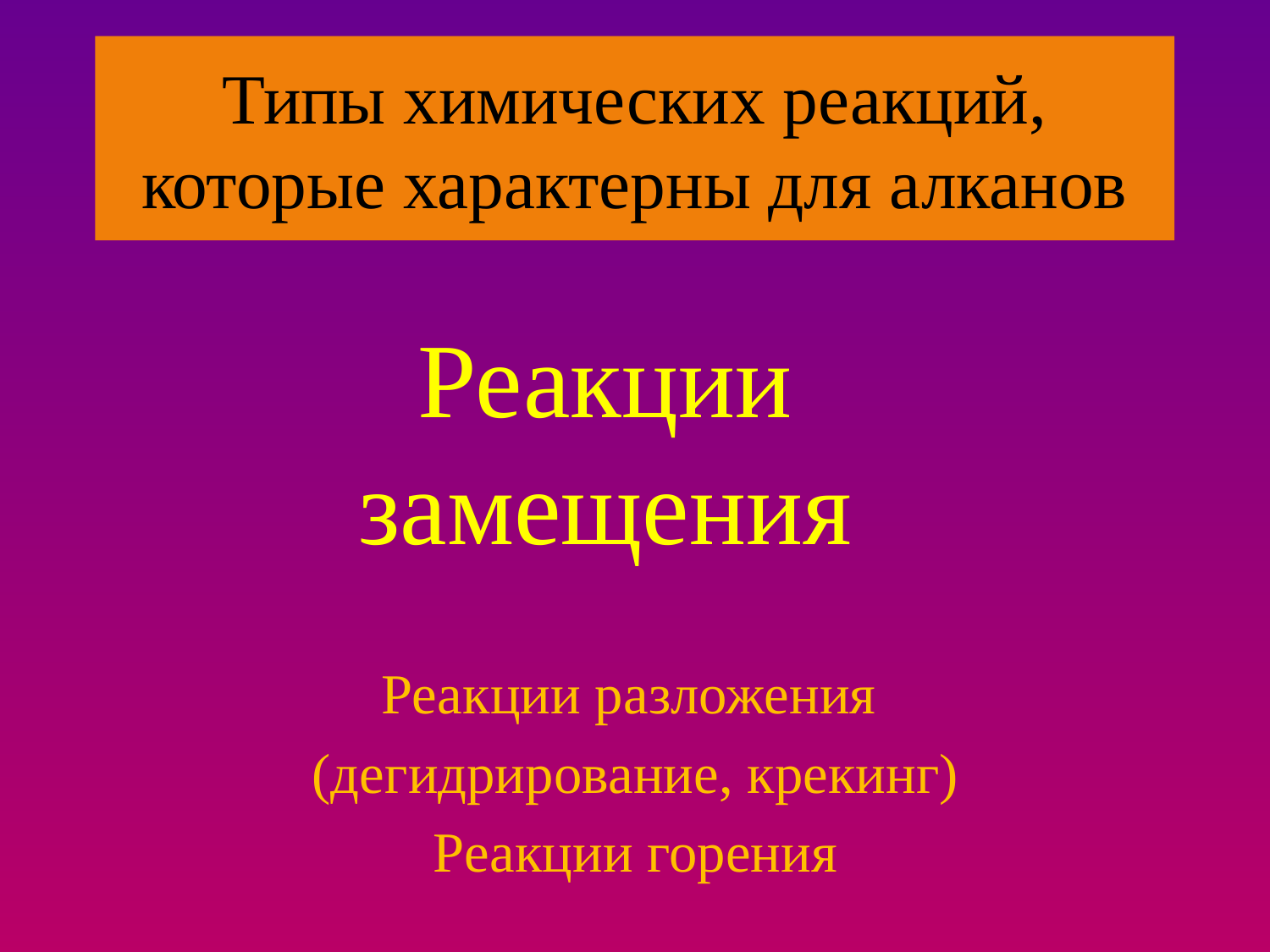

# Типы химических реакций, которые характерны для алканов
Реакции замещения

Реакции разложения
(дегидрирование, крекинг)
Реакции горения